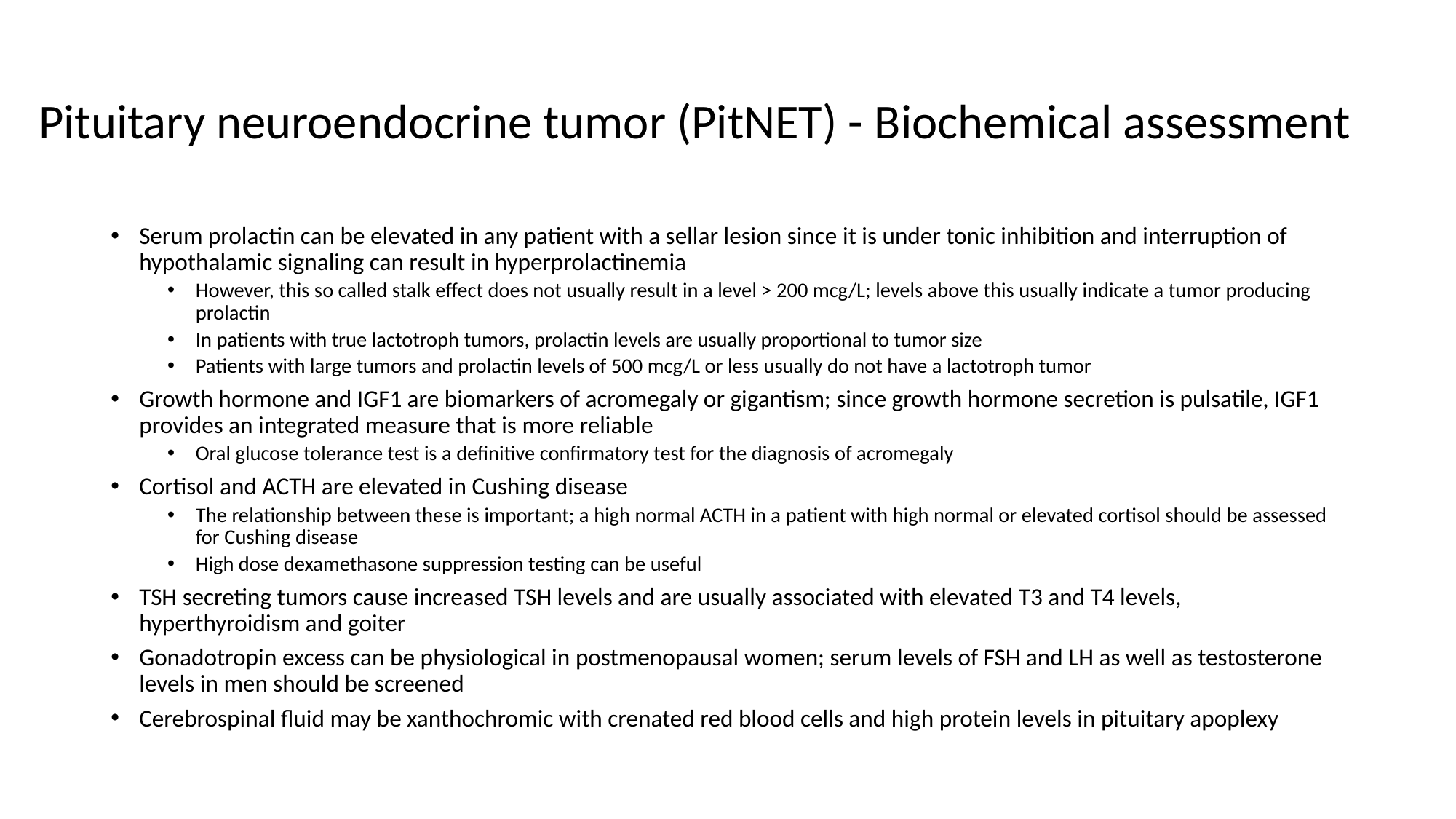

# Pituitary neuroendocrine tumor (PitNET) - Biochemical assessment
Serum prolactin can be elevated in any patient with a sellar lesion since it is under tonic inhibition and interruption of hypothalamic signaling can result in hyperprolactinemia
However, this so called stalk effect does not usually result in a level > 200 mcg/L; levels above this usually indicate a tumor producing prolactin
In patients with true lactotroph tumors, prolactin levels are usually proportional to tumor size
Patients with large tumors and prolactin levels of 500 mcg/L or less usually do not have a lactotroph tumor
Growth hormone and IGF1 are biomarkers of acromegaly or gigantism; since growth hormone secretion is pulsatile, IGF1 provides an integrated measure that is more reliable
Oral glucose tolerance test is a definitive confirmatory test for the diagnosis of acromegaly
Cortisol and ACTH are elevated in Cushing disease
The relationship between these is important; a high normal ACTH in a patient with high normal or elevated cortisol should be assessed for Cushing disease
High dose dexamethasone suppression testing can be useful
TSH secreting tumors cause increased TSH levels and are usually associated with elevated T3 and T4 levels, hyperthyroidism and goiter
Gonadotropin excess can be physiological in postmenopausal women; serum levels of FSH and LH as well as testosterone levels in men should be screened
Cerebrospinal fluid may be xanthochromic with crenated red blood cells and high protein levels in pituitary apoplexy